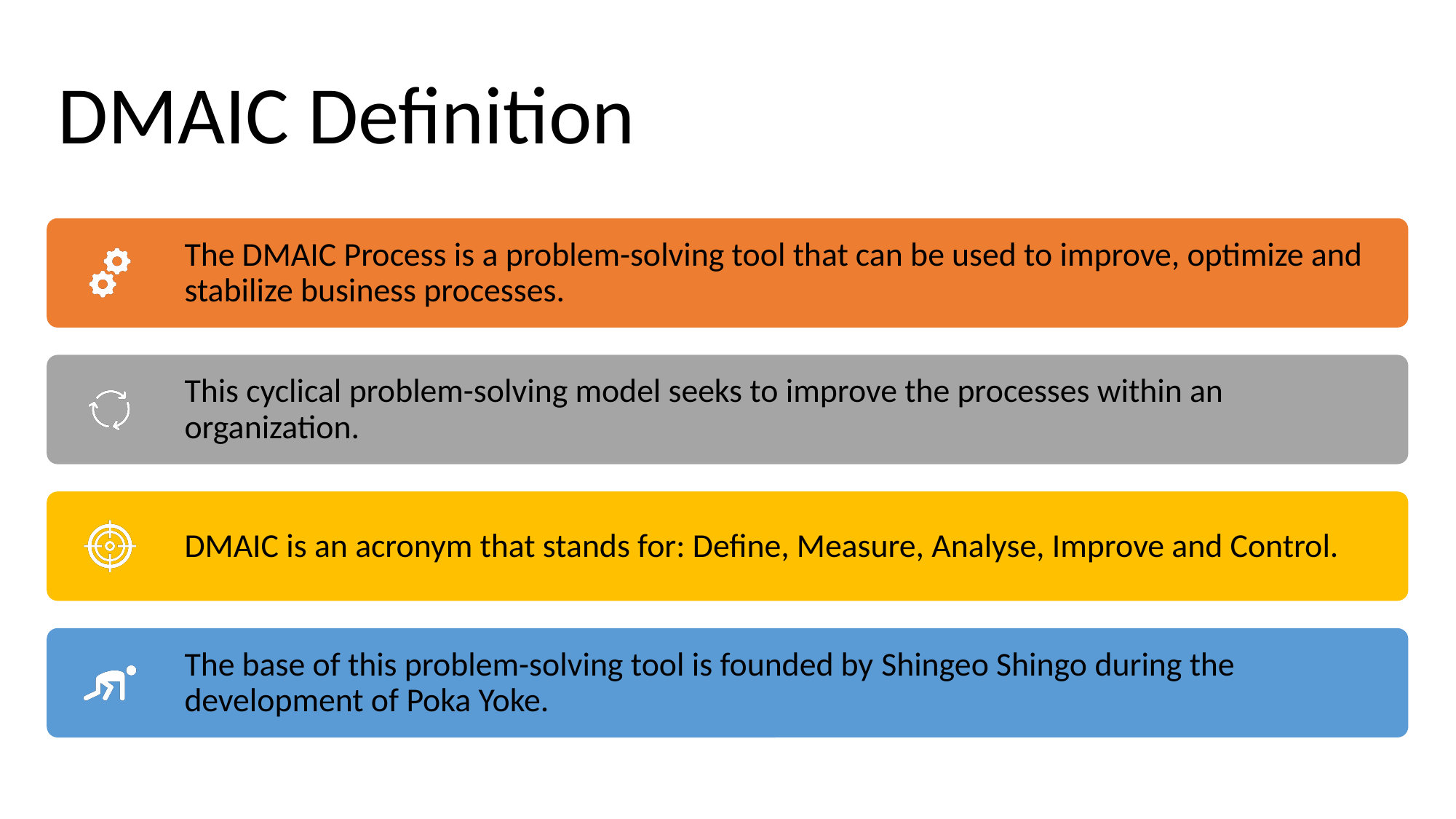

# DMAIC Definition
The DMAIC Process is a problem-solving tool that can be used to improve, optimize and stabilize business processes.
This cyclical problem-solving model seeks to improve the processes within an organization.
DMAIC is an acronym that stands for: Define, Measure, Analyse, Improve and Control.
The base of this problem-solving tool is founded by Shingeo Shingo during the development of Poka Yoke.